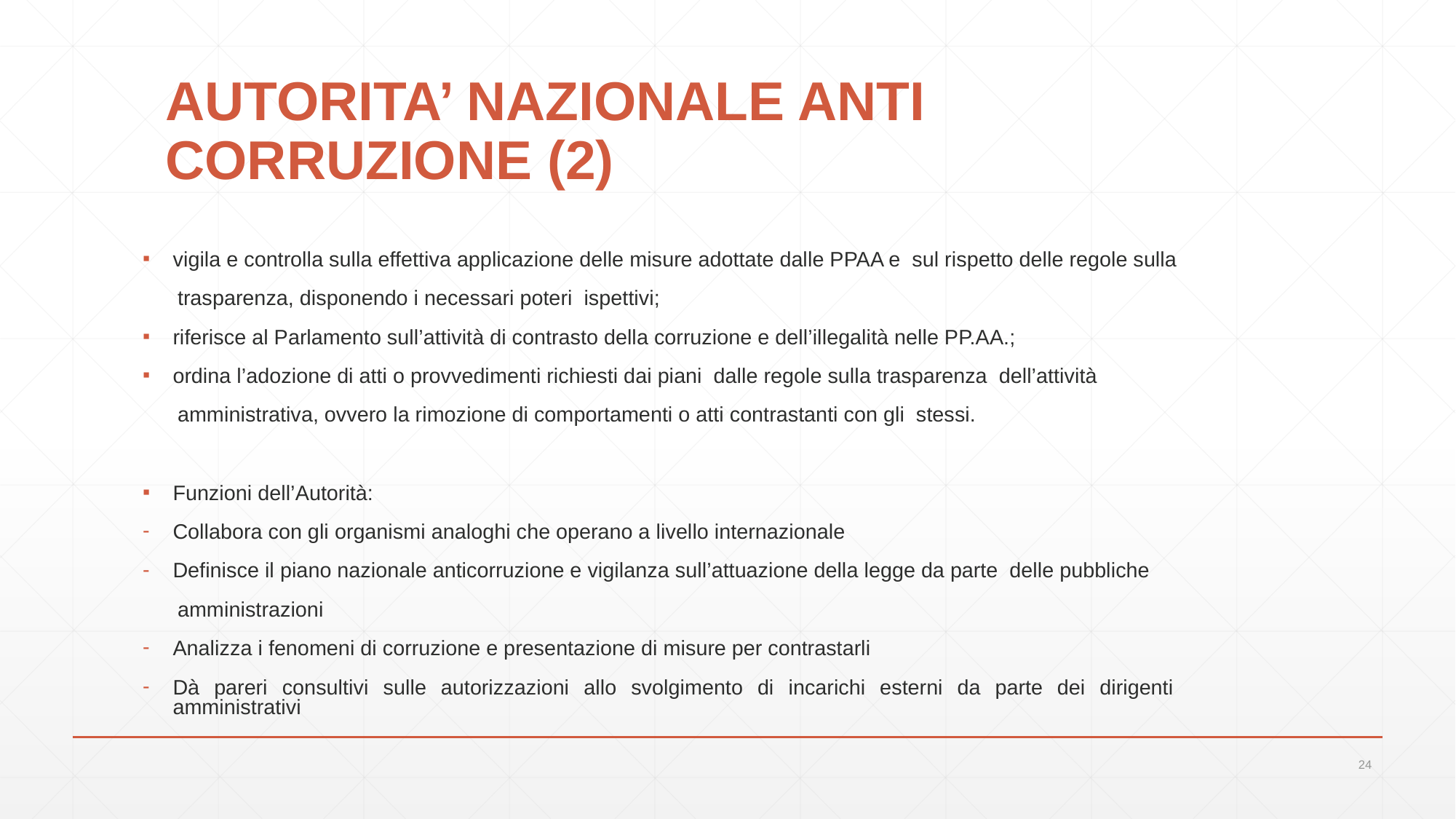

# AUTORITA’ NAZIONALE ANTI CORRUZIONE (2)
vigila e controlla sulla effettiva applicazione delle misure adottate dalle PPAA e  sul rispetto delle regole sulla
      trasparenza, disponendo i necessari poteri  ispettivi;
riferisce al Parlamento sull’attività di contrasto della corruzione e dell’illegalità nelle PP.AA.;
ordina l’adozione di atti o provvedimenti richiesti dai piani  dalle regole sulla trasparenza  dell’attività
      amministrativa, ovvero la rimozione di comportamenti o atti contrastanti con gli  stessi.

Funzioni dell’Autorità:
Collabora con gli organismi analoghi che operano a livello internazionale
Definisce il piano nazionale anticorruzione e vigilanza sull’attuazione della legge da parte  delle pubbliche
      amministrazioni
Analizza i fenomeni di corruzione e presentazione di misure per contrastarli
Dà pareri consultivi sulle autorizzazioni allo svolgimento di incarichi esterni da parte dei dirigenti  amministrativi

24